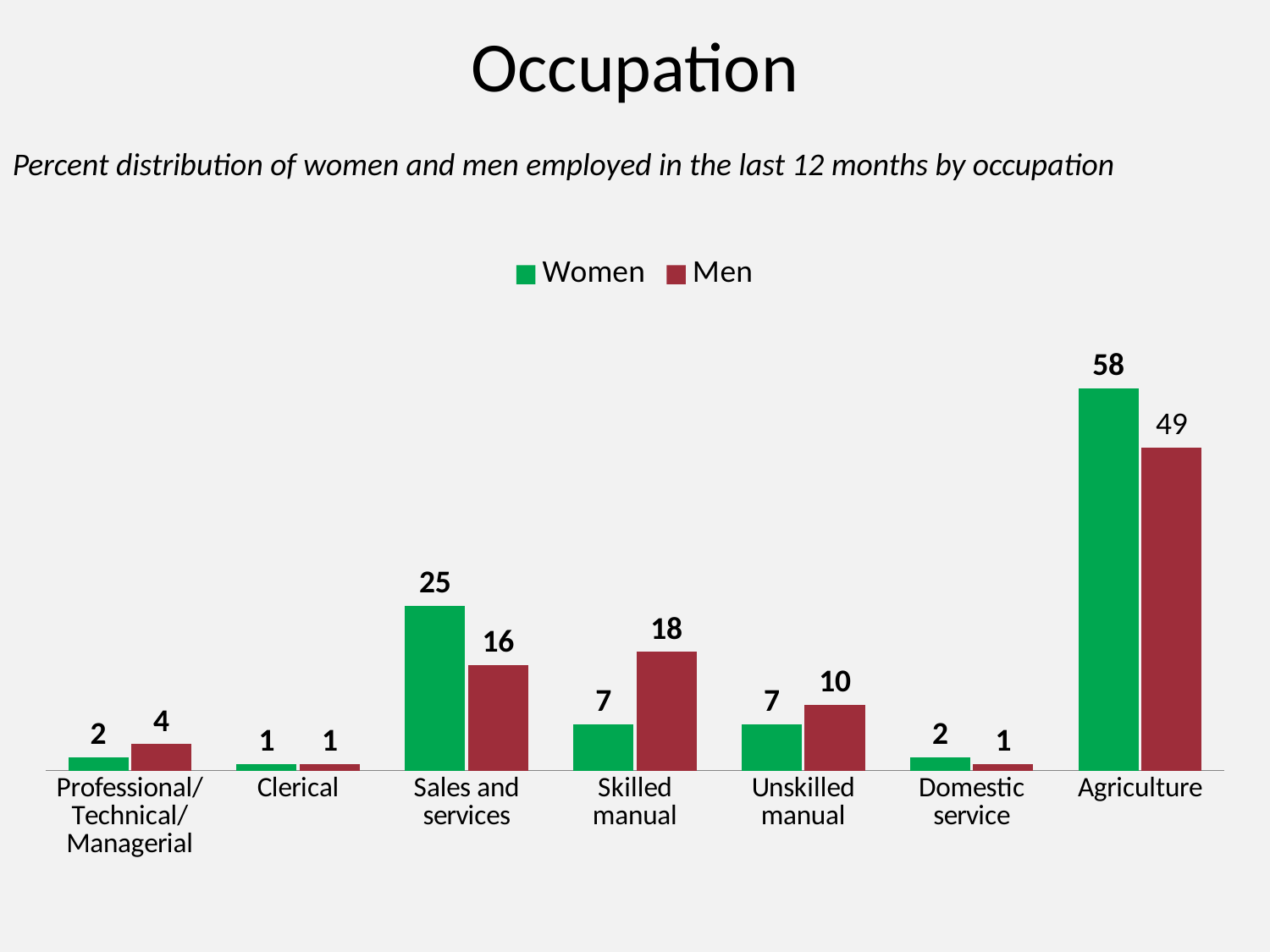

# Occupation
Percent distribution of women and men employed in the last 12 months by occupation

### Chart

| Category | Women | Men |
|---|---|---|
| Professional/ Technical/ Managerial | 2.0 | 4.0 |
| Clerical | 1.0 | 1.0 |
| Sales and services | 25.0 | 16.0 |
| Skilled manual | 7.0 | 18.0 |
| Unskilled manual | 7.0 | 10.0 |
| Domestic service | 2.0 | 1.0 |
| Agriculture | 58.0 | 49.0 |